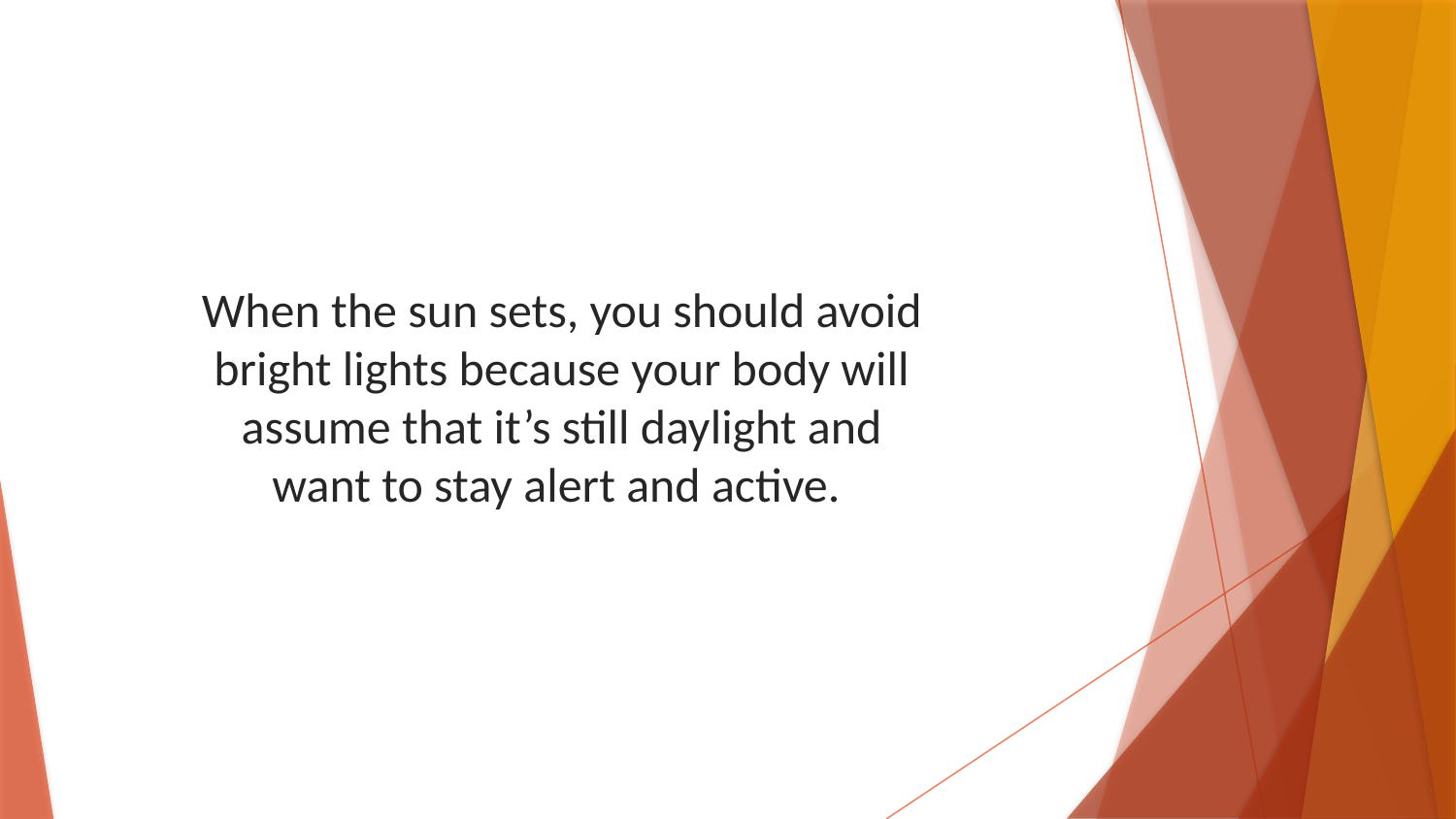

When the sun sets, you should avoid bright lights because your body will assume that it’s still daylight and want to stay alert and active.